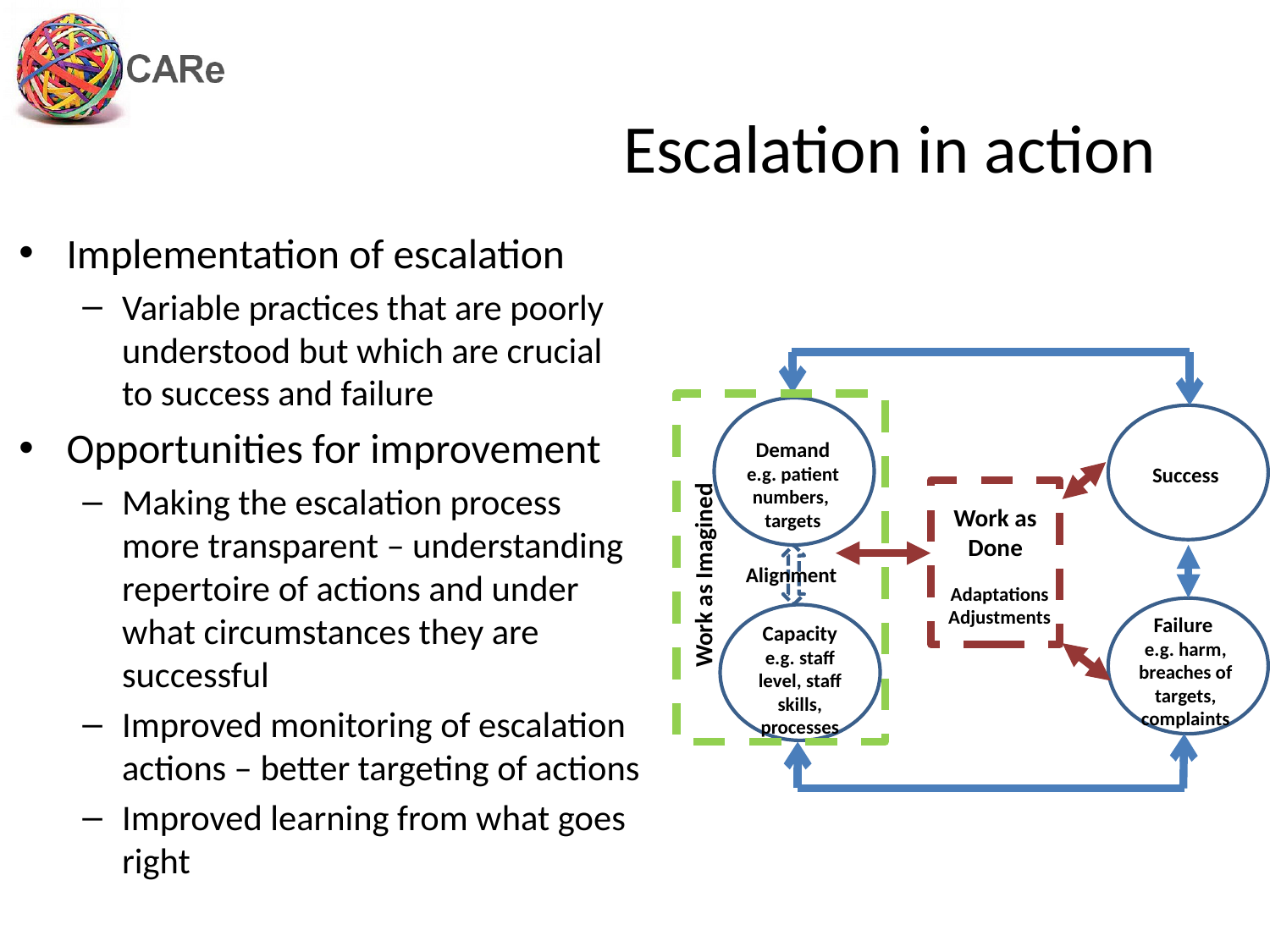

# Escalation in action
Implementation of escalation
Variable practices that are poorly understood but which are crucial to success and failure
Opportunities for improvement
Making the escalation process more transparent – understanding repertoire of actions and under what circumstances they are successful
Improved monitoring of escalation actions – better targeting of actions
Improved learning from what goes right

Work as Imagined
Demand
e.g. patient numbers,  targets
Success

Work as Done
Alignment

Adaptations
Adjustments

Failure
e.g. harm, breaches of targets, complaints
Capacity
e.g. staff level, staff skills, processes